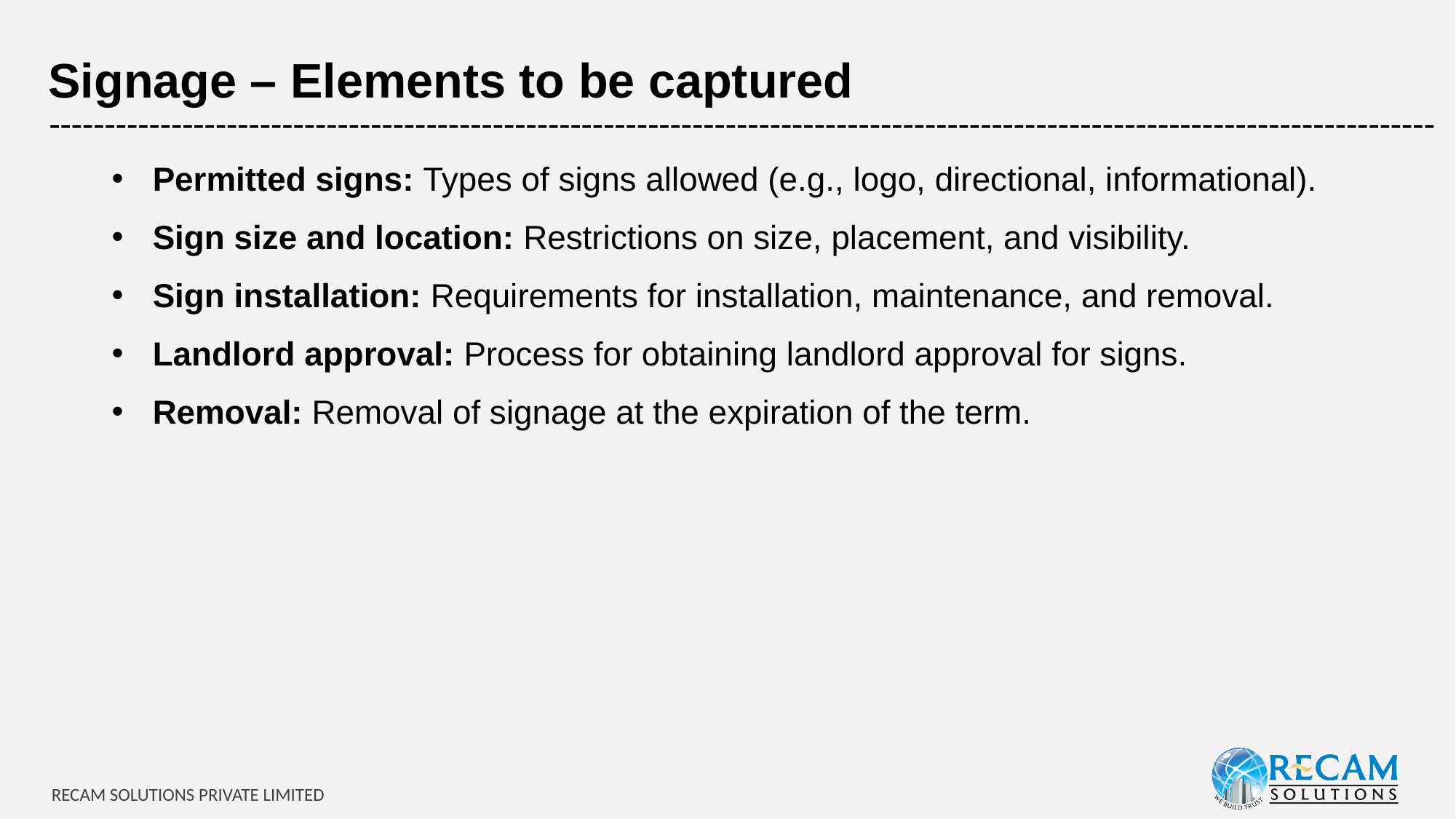

Signage – Elements to be captured
-----------------------------------------------------------------------------------------------------------------------------
Permitted signs: Types of signs allowed (e.g., logo, directional, informational).
Sign size and location: Restrictions on size, placement, and visibility.
Sign installation: Requirements for installation, maintenance, and removal.
Landlord approval: Process for obtaining landlord approval for signs.
Removal: Removal of signage at the expiration of the term.
RECAM SOLUTIONS PRIVATE LIMITED